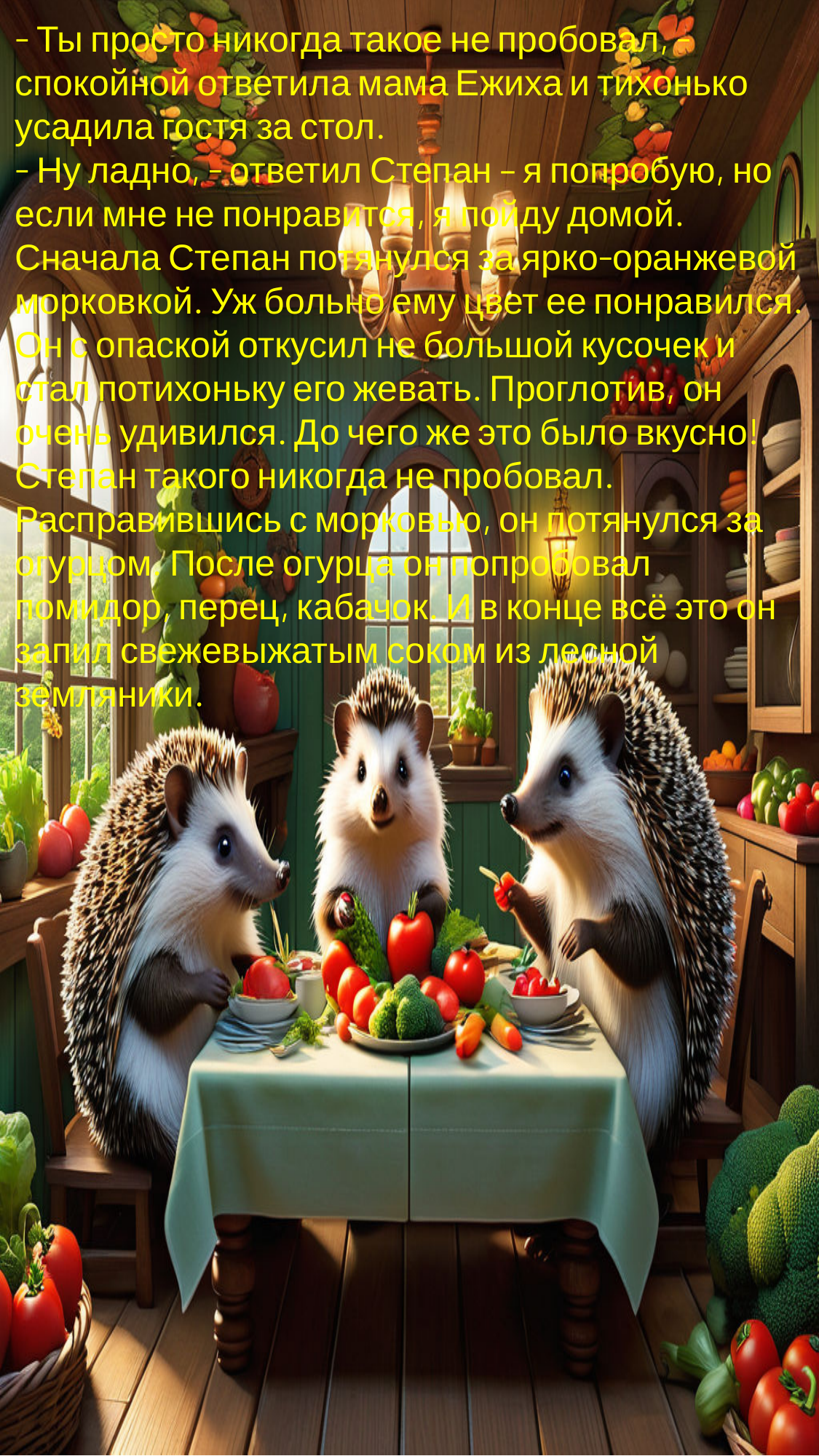

- Ты просто никогда такое не пробовал, - спокойной ответила мама Ежиха и тихонько усадила гостя за стол.
- Ну ладно, - ответил Степан – я попробую, но если мне не понравится, я пойду домой.
Сначала Степан потянулся за ярко-оранжевой морковкой. Уж больно ему цвет ее понравился. Он с опаской откусил не большой кусочек и стал потихоньку его жевать. Проглотив, он очень удивился. До чего же это было вкусно! Степан такого никогда не пробовал. Расправившись с морковью, он потянулся за огурцом. После огурца он попробовал помидор, перец, кабачок. И в конце всё это он запил свежевыжатым соком из лесной земляники.